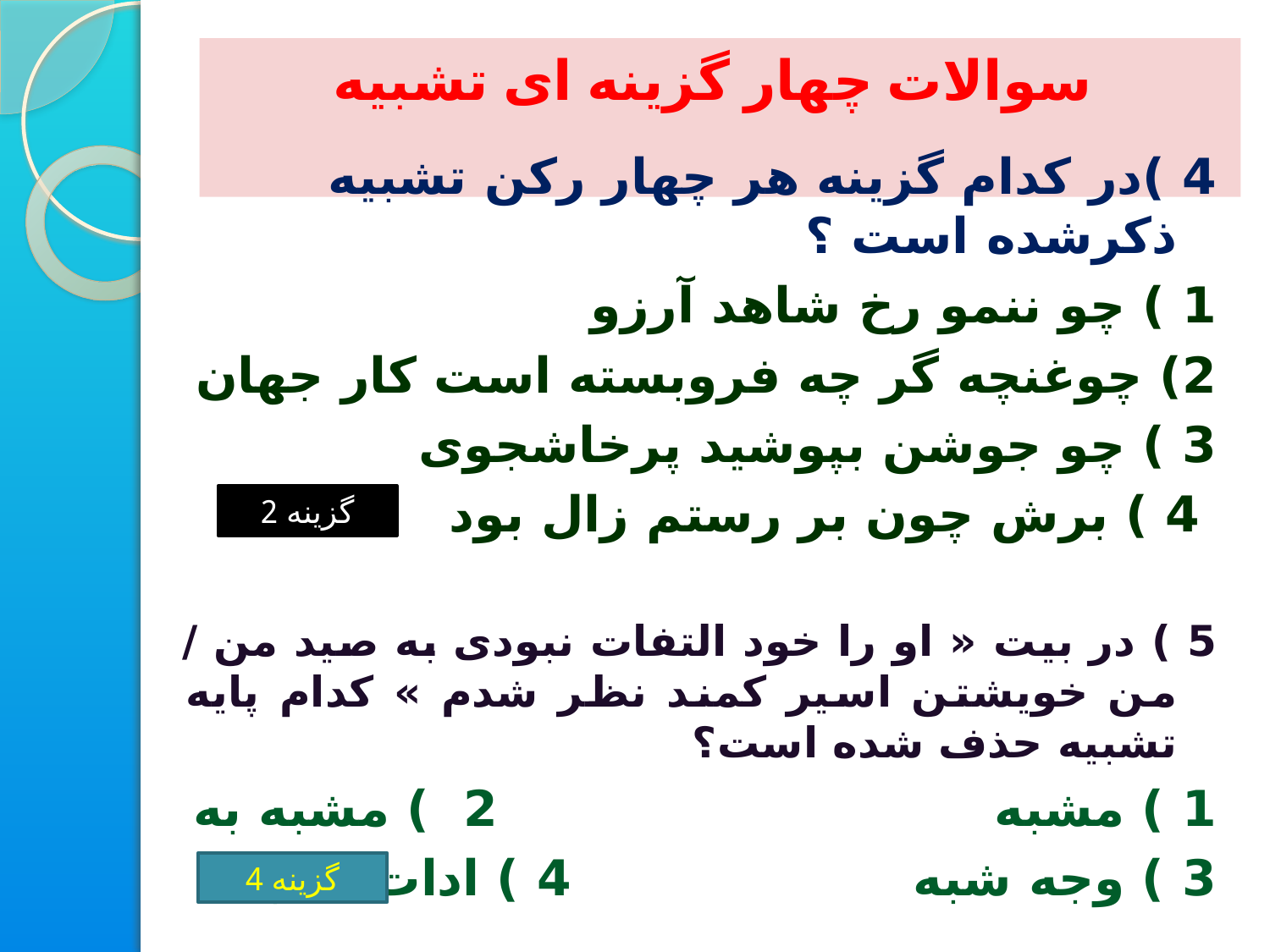

# سوالات چهار گزینه ای تشبیه
4 )در کدام گزینه هر چهار رکن تشبیه ذکرشده است ؟
1 ) چو ننمو رخ شاهد آرزو
2) چوغنچه گر چه فروبسته است کار جهان
3 ) چو جوشن بپوشید پرخاشجوی
 4 ) برش چون بر رستم زال بود

5 ) در بیت « او را خود التفات نبودی به صید من / من خویشتن اسیر کمند نظر شدم » کدام پایه تشبیه حذف شده است؟
1 ) مشبه                             2  ) مشبه به
3 ) وجه شبه                    4 ) ادات تشبیه

گزینه 2
گزینه 4